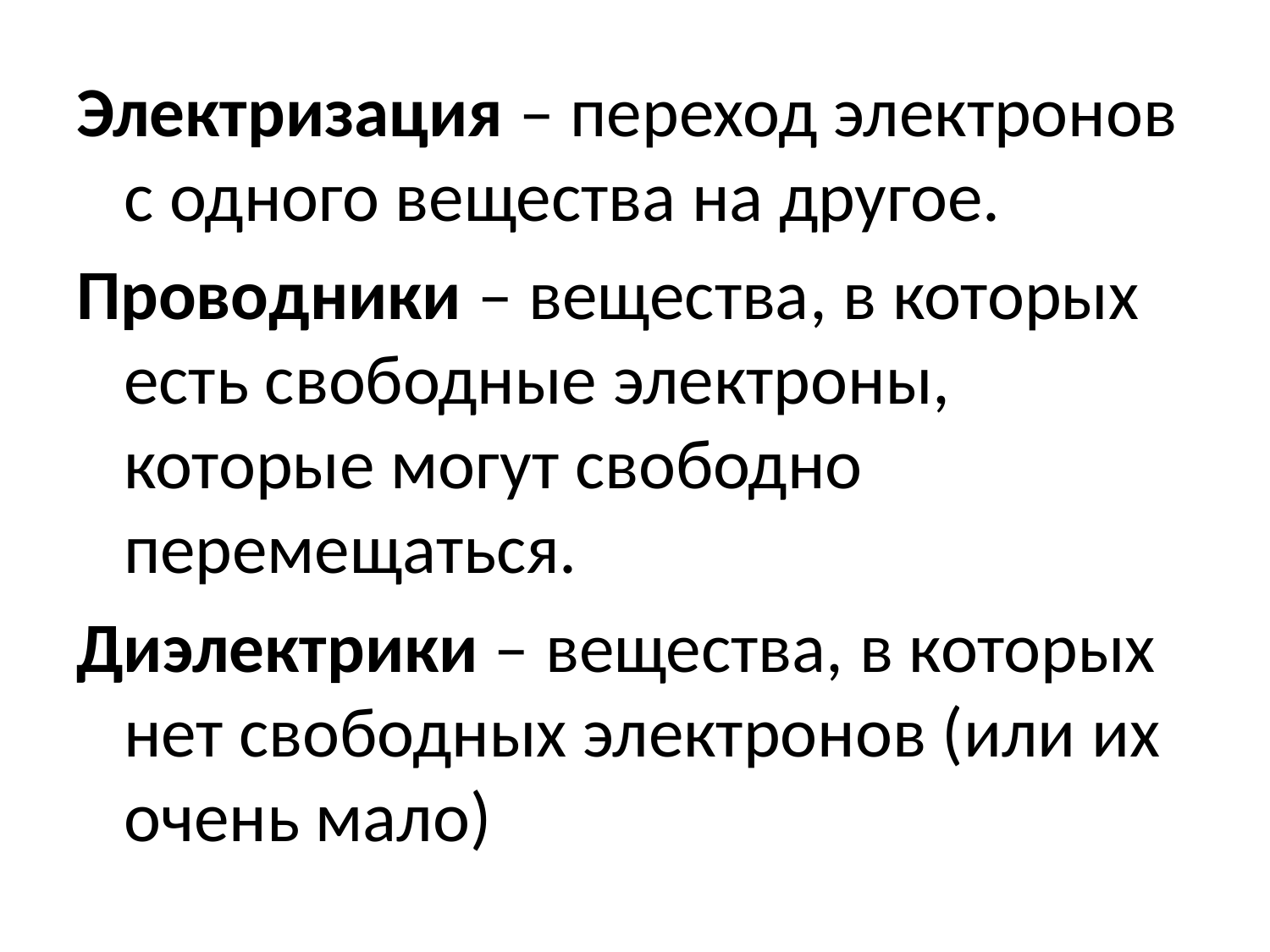

Электризация – переход электронов с одного вещества на другое.
Проводники – вещества, в которых есть свободные электроны, которые могут свободно перемещаться.
Диэлектрики – вещества, в которых нет свободных электронов (или их очень мало)